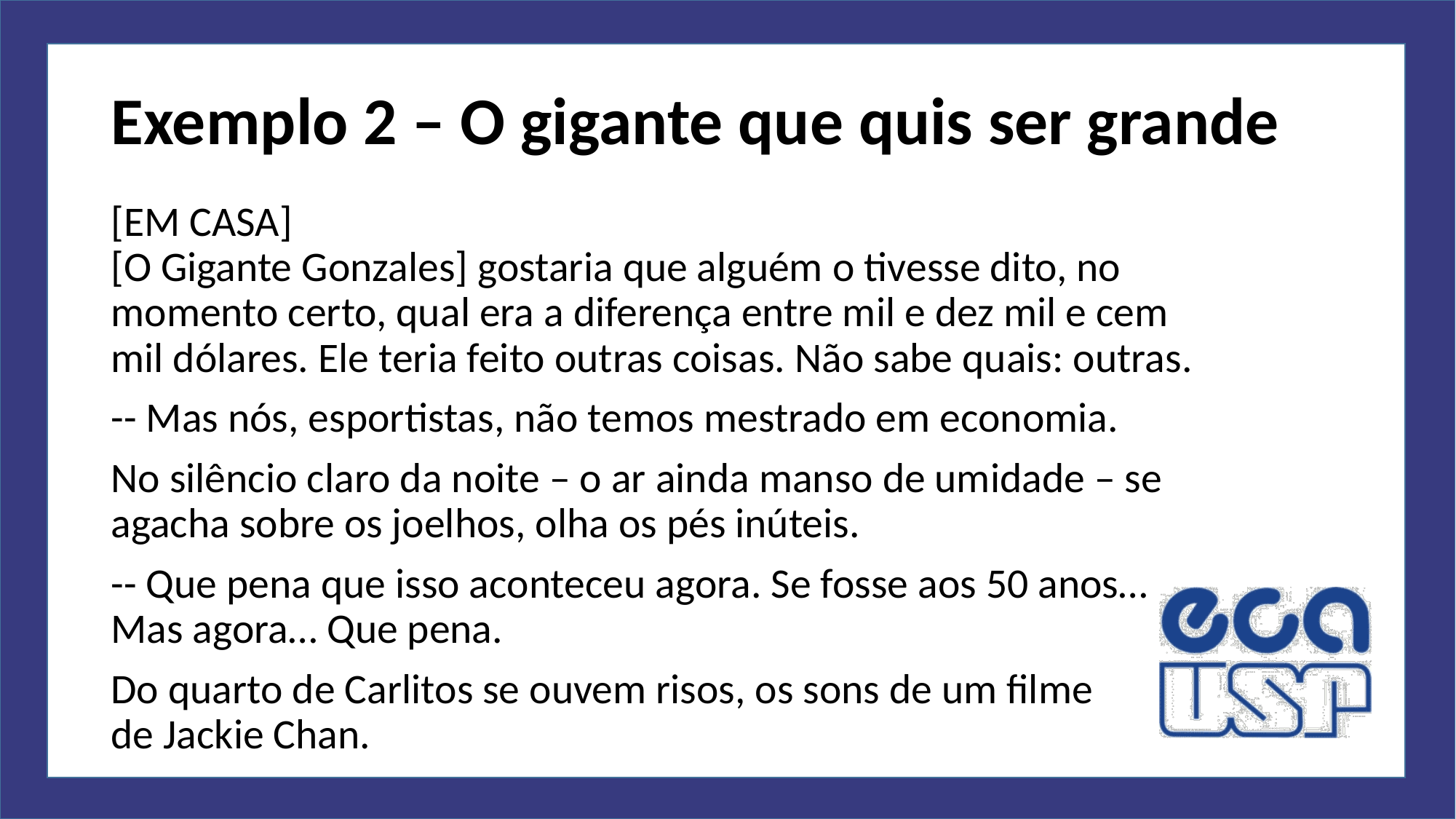

# Exemplo 2 – O gigante que quis ser grande
[EM CASA]
[O Gigante Gonzales] gostaria que alguém o tivesse dito, no momento certo, qual era a diferença entre mil e dez mil e cem mil dólares. Ele teria feito outras coisas. Não sabe quais: outras.
-- Mas nós, esportistas, não temos mestrado em economia.
No silêncio claro da noite – o ar ainda manso de umidade – se agacha sobre os joelhos, olha os pés inúteis.
-- Que pena que isso aconteceu agora. Se fosse aos 50 anos… Mas agora… Que pena.
Do quarto de Carlitos se ouvem risos, os sons de um filme
de Jackie Chan.